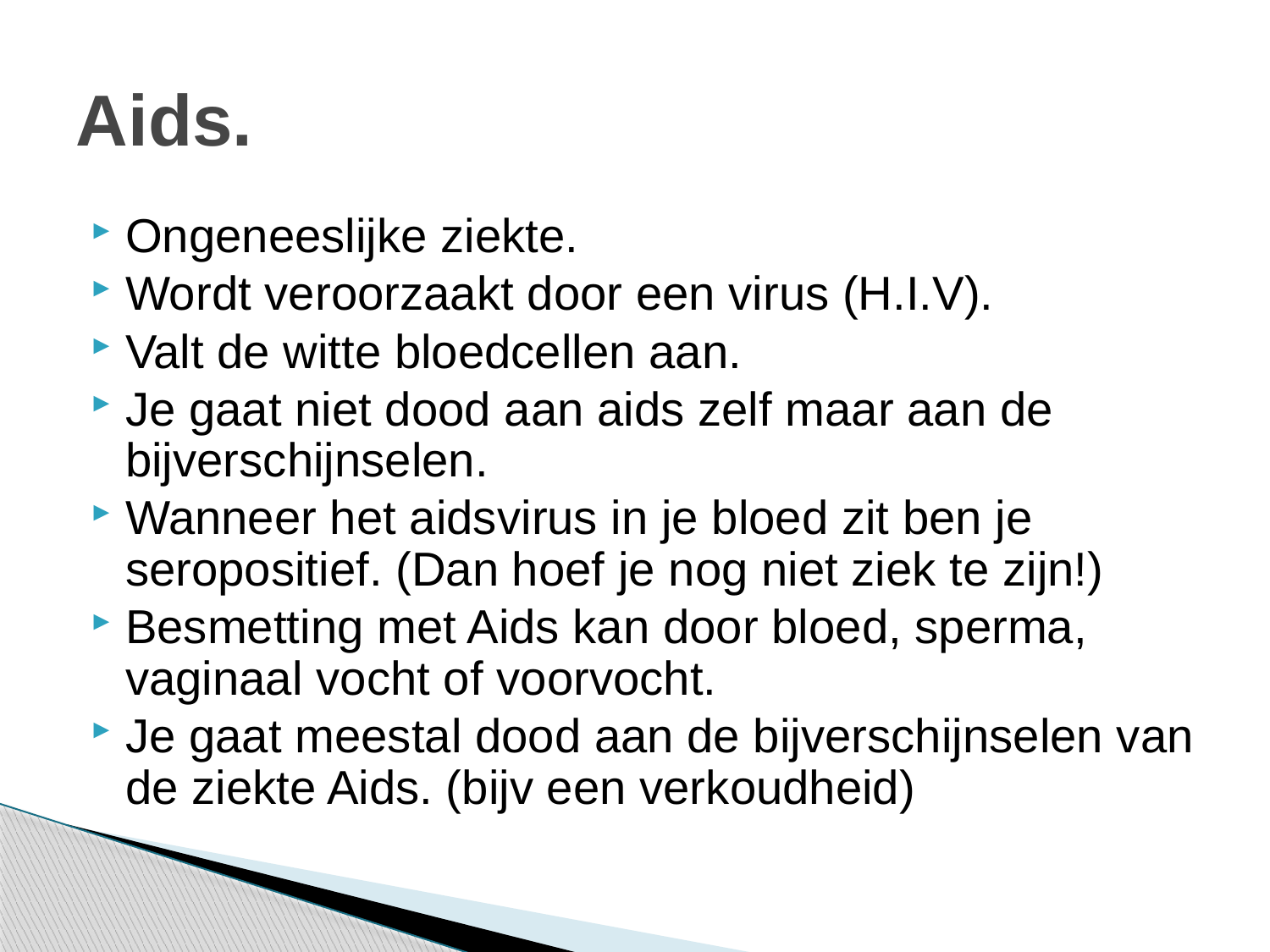

# Aids.
Ongeneeslijke ziekte.
Wordt veroorzaakt door een virus (H.I.V).
Valt de witte bloedcellen aan.
Je gaat niet dood aan aids zelf maar aan de bijverschijnselen.
Wanneer het aidsvirus in je bloed zit ben je seropositief. (Dan hoef je nog niet ziek te zijn!)
Besmetting met Aids kan door bloed, sperma, vaginaal vocht of voorvocht.
Je gaat meestal dood aan de bijverschijnselen van de ziekte Aids. (bijv een verkoudheid)